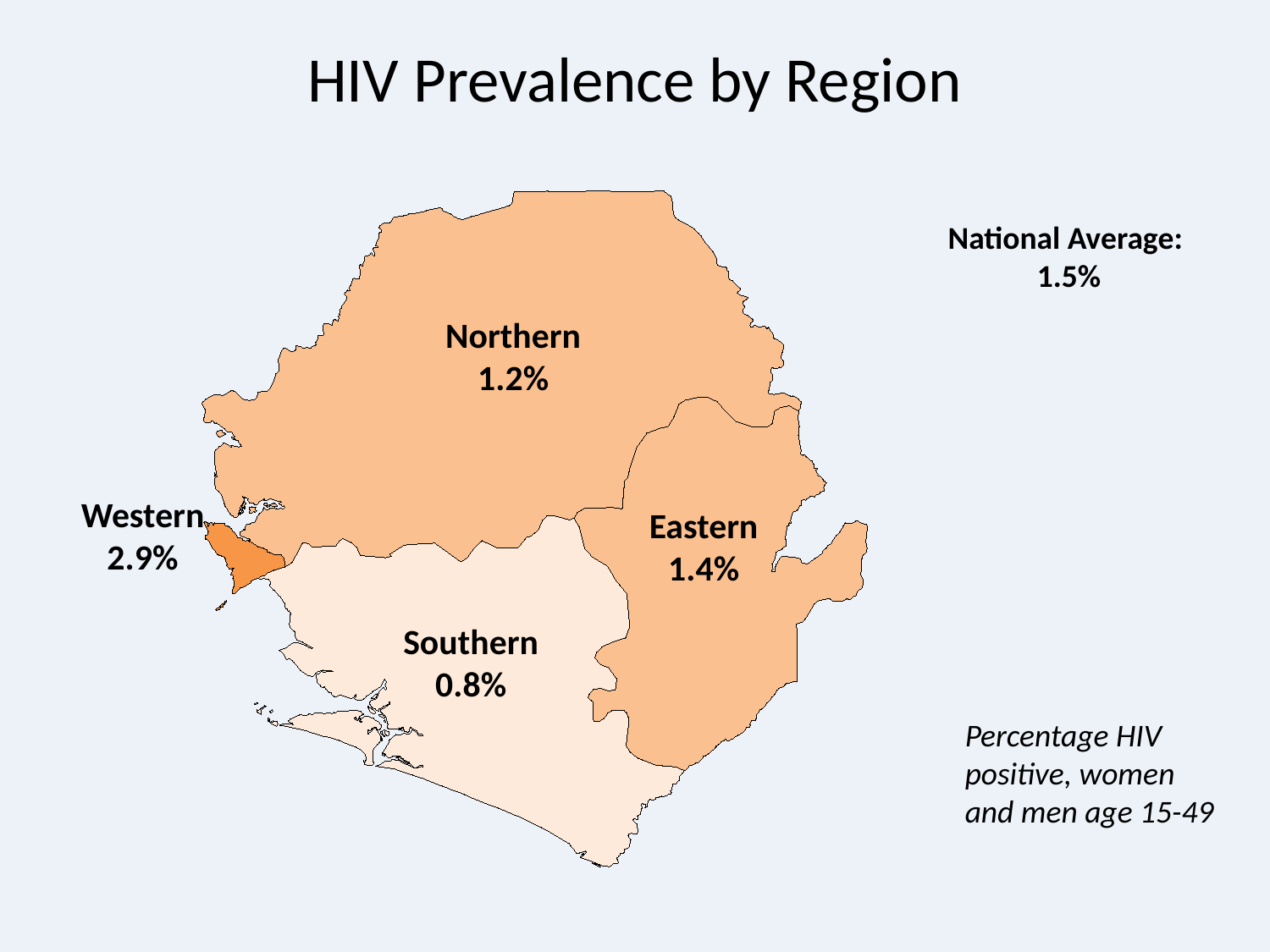

# HIV Prevalence by Region

Northern
1.2%
Western
2.9%
Eastern
1.4%
Southern
0.8%
National Average:
1.5%
Percentage HIV positive, women and men age 15-49